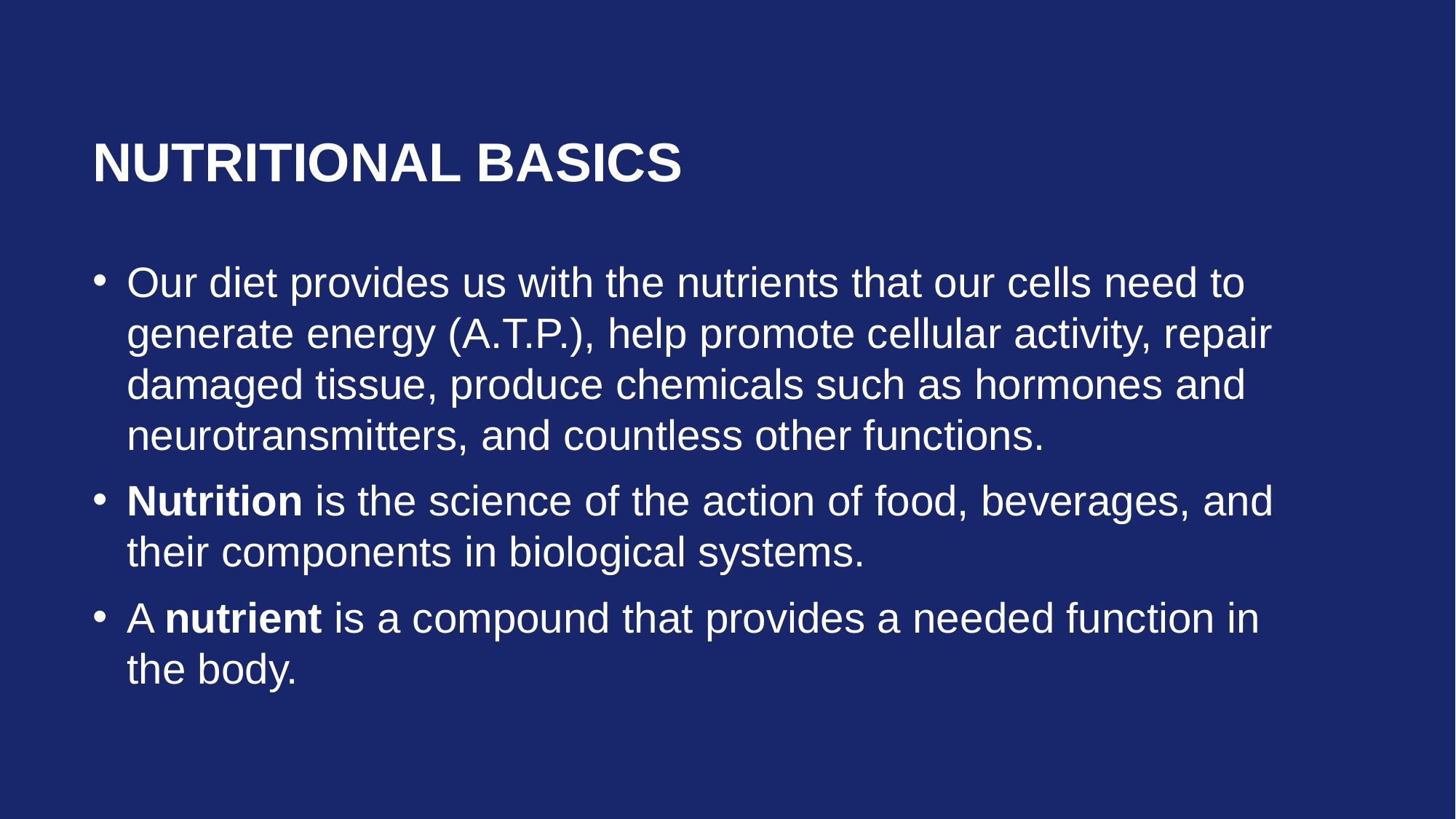

# Nutritional Basics
Our diet provides us with the nutrients that our cells need to generate energy (A.T.P.), help promote cellular activity, repair damaged tissue, produce chemicals such as hormones and neurotransmitters, and countless other functions.
Nutrition is the science of the action of food, beverages, and their components in biological systems.
A nutrient is a compound that provides a needed function in the body.